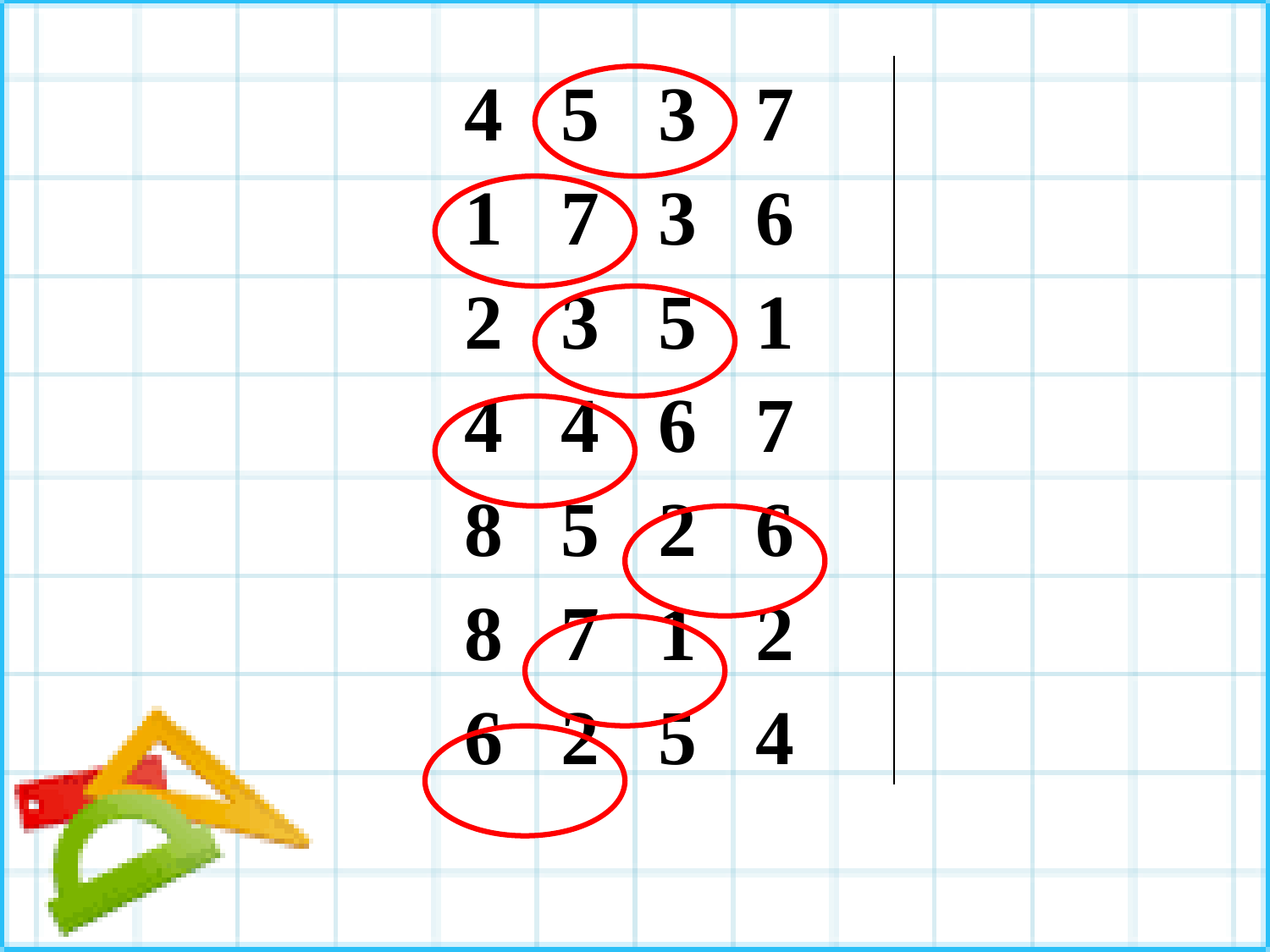

| 4 5 3 7 |
| --- |
| 1 7 3 6 |
| 2 3 5 1 |
| 4 4 6 7 |
| 8 5 2 6 |
| 8 7 1 2 |
| 6 2 5 4 |